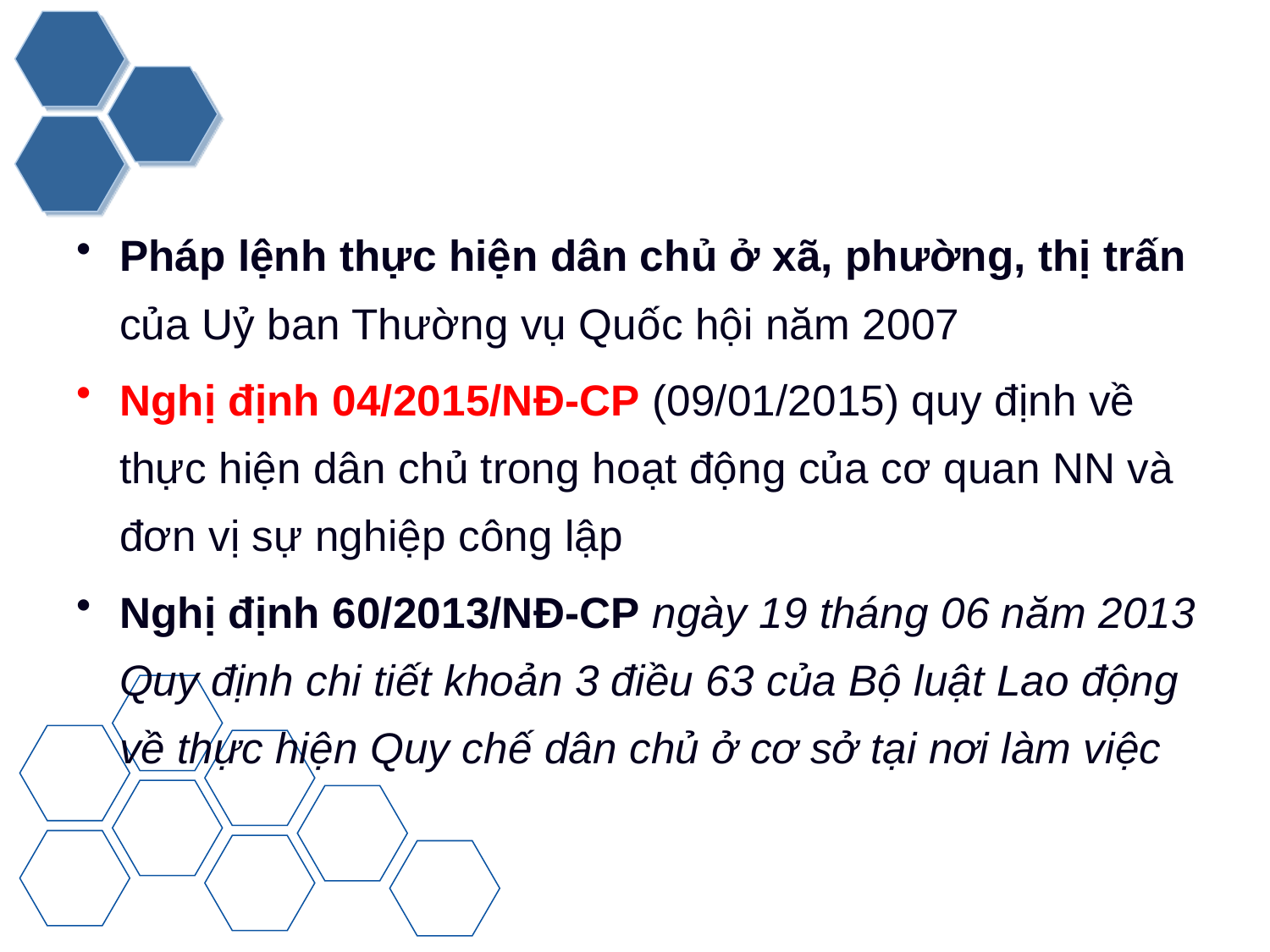

#
Pháp lệnh thực hiện dân chủ ở xã, phường, thị trấn của Uỷ ban Thường vụ Quốc hội năm 2007
Nghị định 04/2015/NĐ-CP (09/01/2015) quy định về thực hiện dân chủ trong hoạt động của cơ quan NN và đơn vị sự nghiệp công lập
Nghị định 60/2013/NĐ-CP ngày 19 tháng 06 năm 2013 Quy định chi tiết khoản 3 điều 63 của Bộ luật Lao động về thực hiện Quy chế dân chủ ở cơ sở tại nơi làm việc